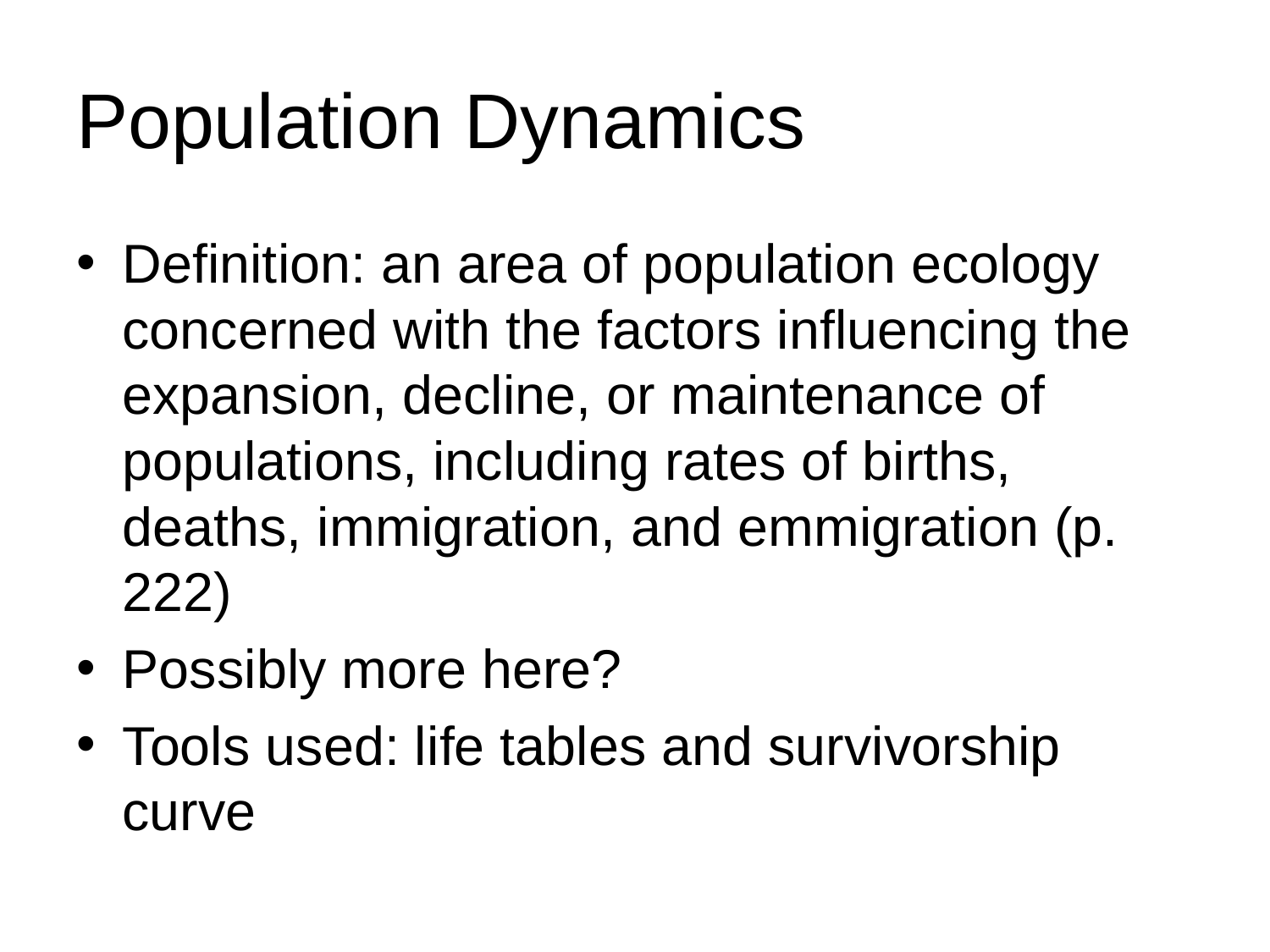

# Population Dynamics
Definition: an area of population ecology concerned with the factors influencing the expansion, decline, or maintenance of populations, including rates of births, deaths, immigration, and emmigration (p. 222)
Possibly more here?
Tools used: life tables and survivorship curve